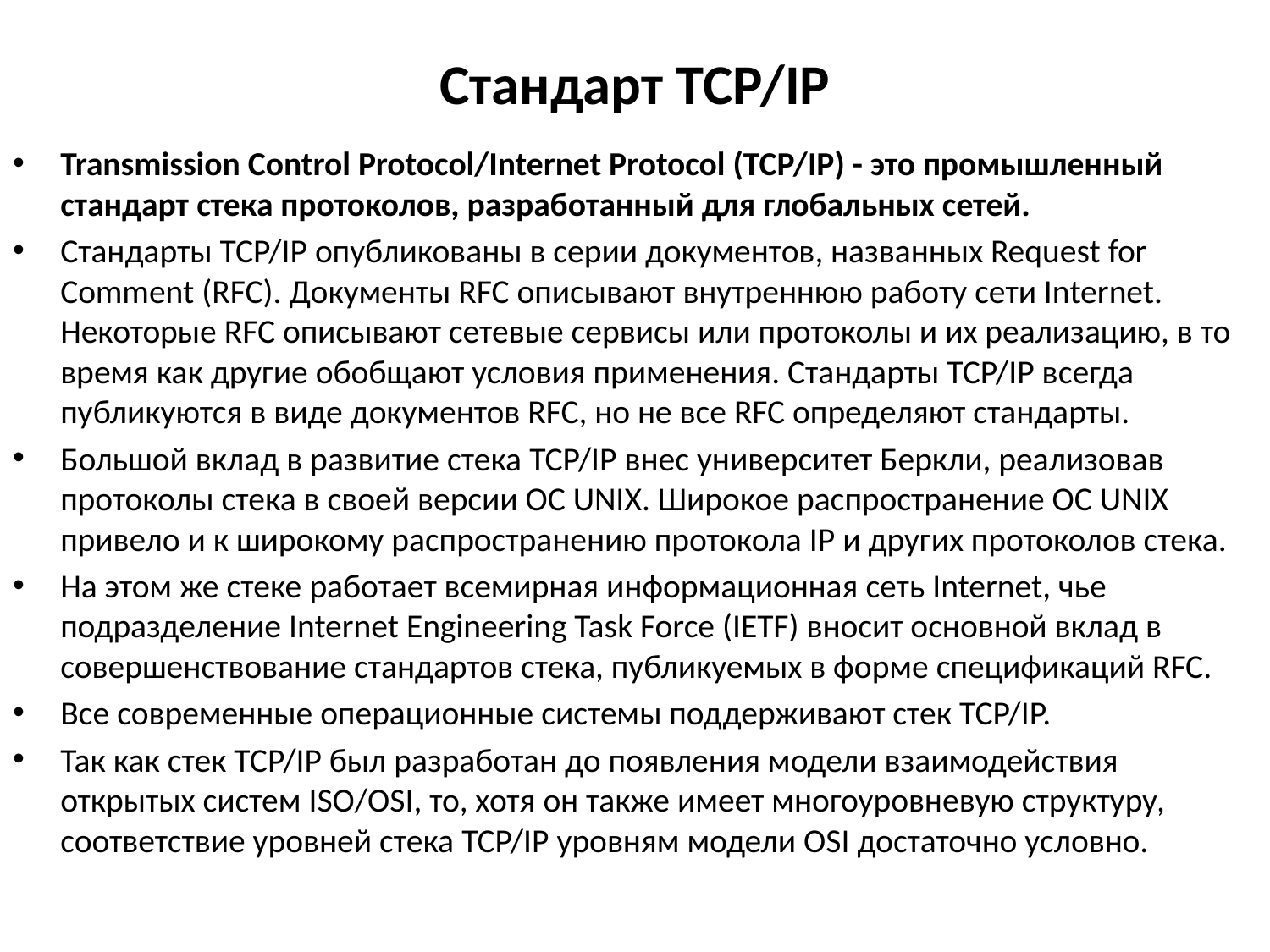

# Стандарт TCP/IP
Transmission Control Protocol/Internet Protocol (TCP/IP) - это промышленный стандарт стека протоколов, разработанный для глобальных сетей.
Стандарты TCP/IP опубликованы в серии документов, названных Request for Comment (RFC). Документы RFC описывают внутреннюю работу сети Internet. Некоторые RFC описывают сетевые сервисы или протоколы и их реализацию, в то время как другие обобщают условия применения. Стандарты TCP/IP всегда публикуются в виде документов RFC, но не все RFC определяют стандарты.
Большой вклад в развитие стека TCP/IP внес университет Беркли, реализовав протоколы стека в своей версии ОС UNIX. Широкое распространение ОС UNIX привело и к широкому распространению протокола IP и других протоколов стека.
На этом же стеке работает всемирная информационная сеть Internet, чье подразделение Internet Engineering Task Force (IETF) вносит основной вклад в совершенствование стандартов стека, публикуемых в форме спецификаций RFC.
Все современные операционные системы поддерживают стек TCP/IP.
Так как стек TCP/IP был разработан до появления модели взаимодействия открытых систем ISO/OSI, то, хотя он также имеет многоуровневую структуру, соответствие уровней стека TCP/IP уровням модели OSI достаточно условно.